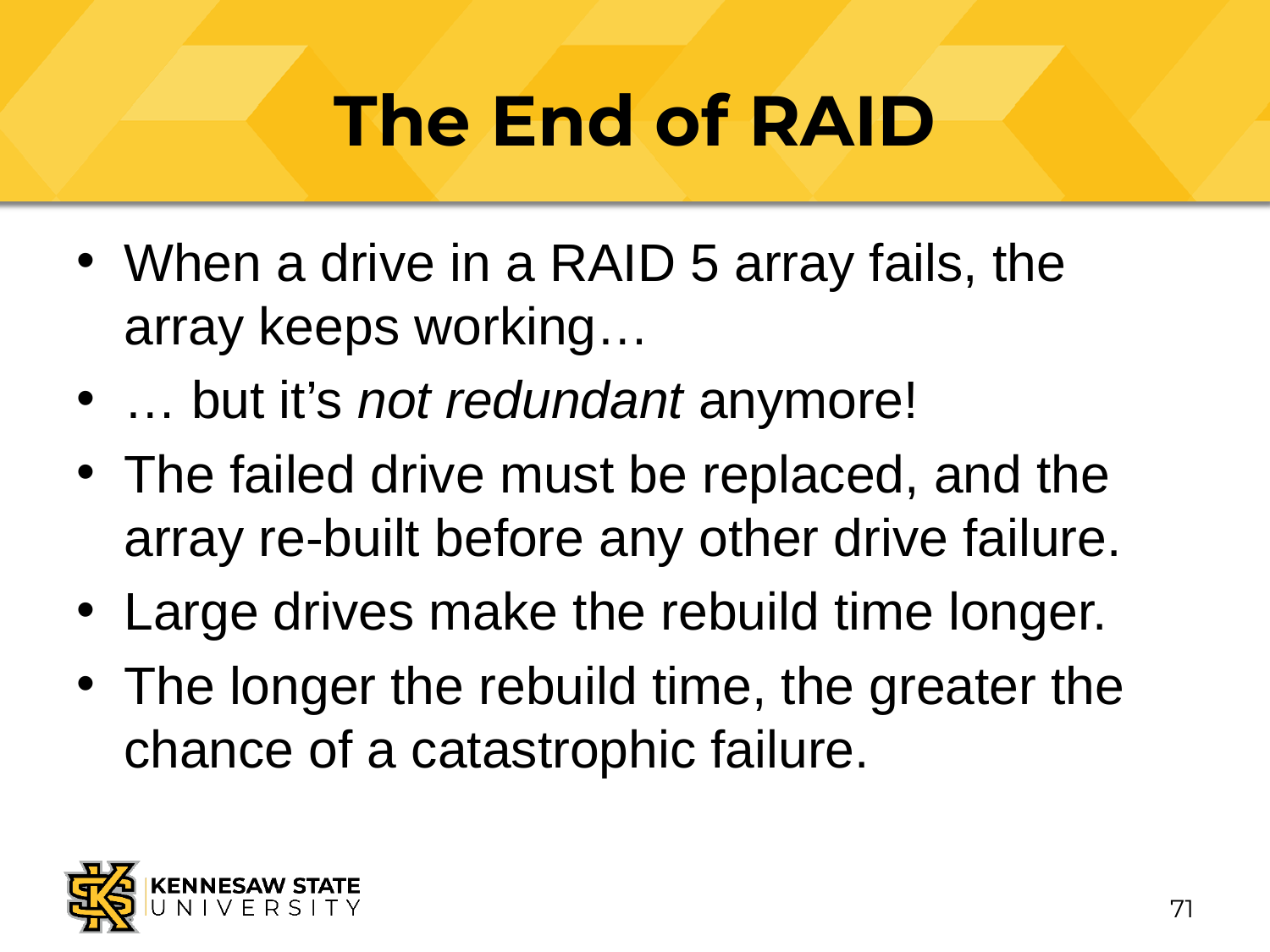

# The End of RAID
When a drive in a RAID 5 array fails, the array keeps working…
… but it’s not redundant anymore!
The failed drive must be replaced, and the array re-built before any other drive failure.
Large drives make the rebuild time longer.
The longer the rebuild time, the greater the chance of a catastrophic failure.
71